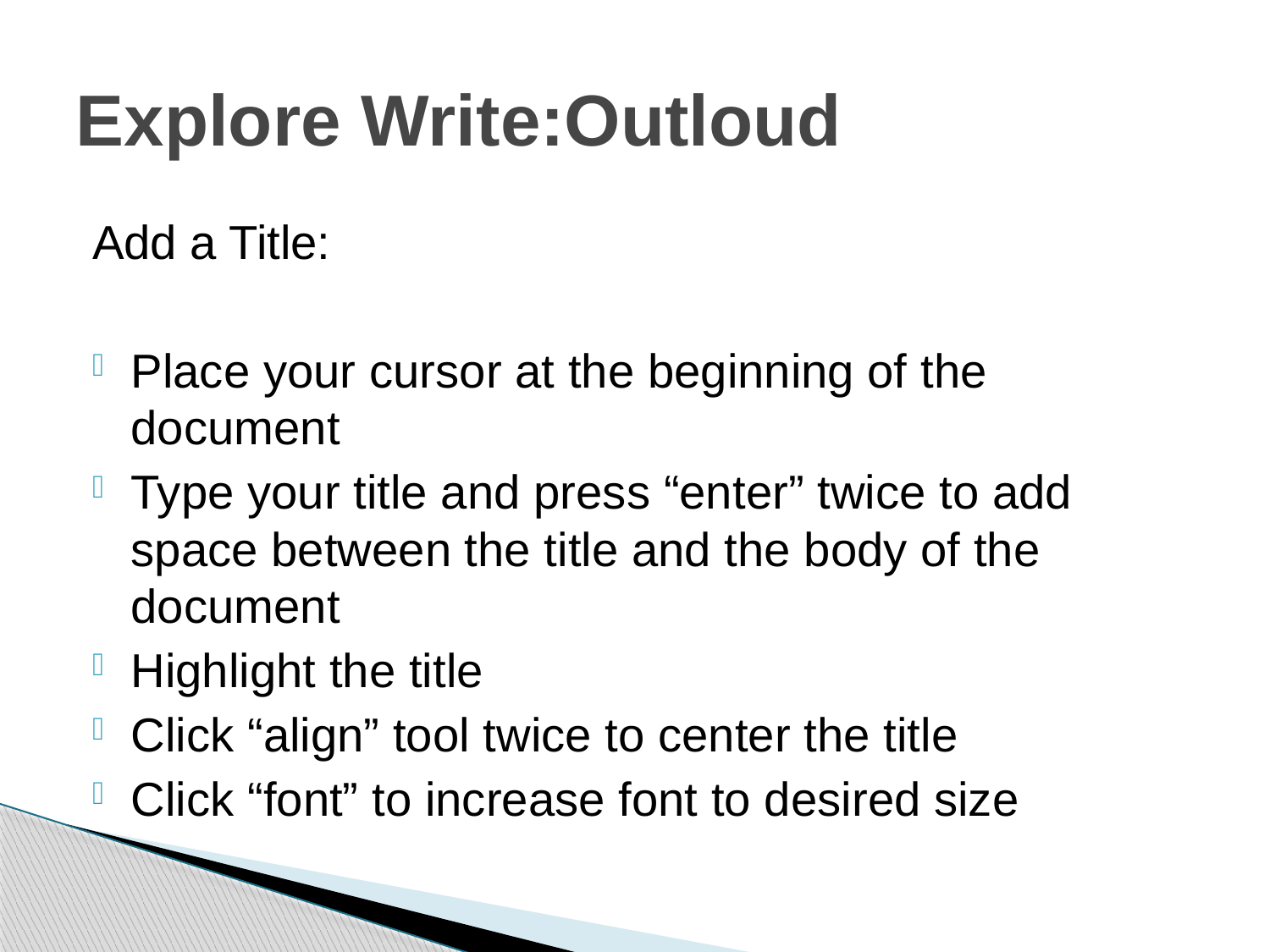

# Explore Write:Outloud
Add a Title:

Place your cursor at the beginning of the document
Type your title and press “enter” twice to add space between the title and the body of the document
Highlight the title
Click “align” tool twice to center the title
Click “font” to increase font to desired size